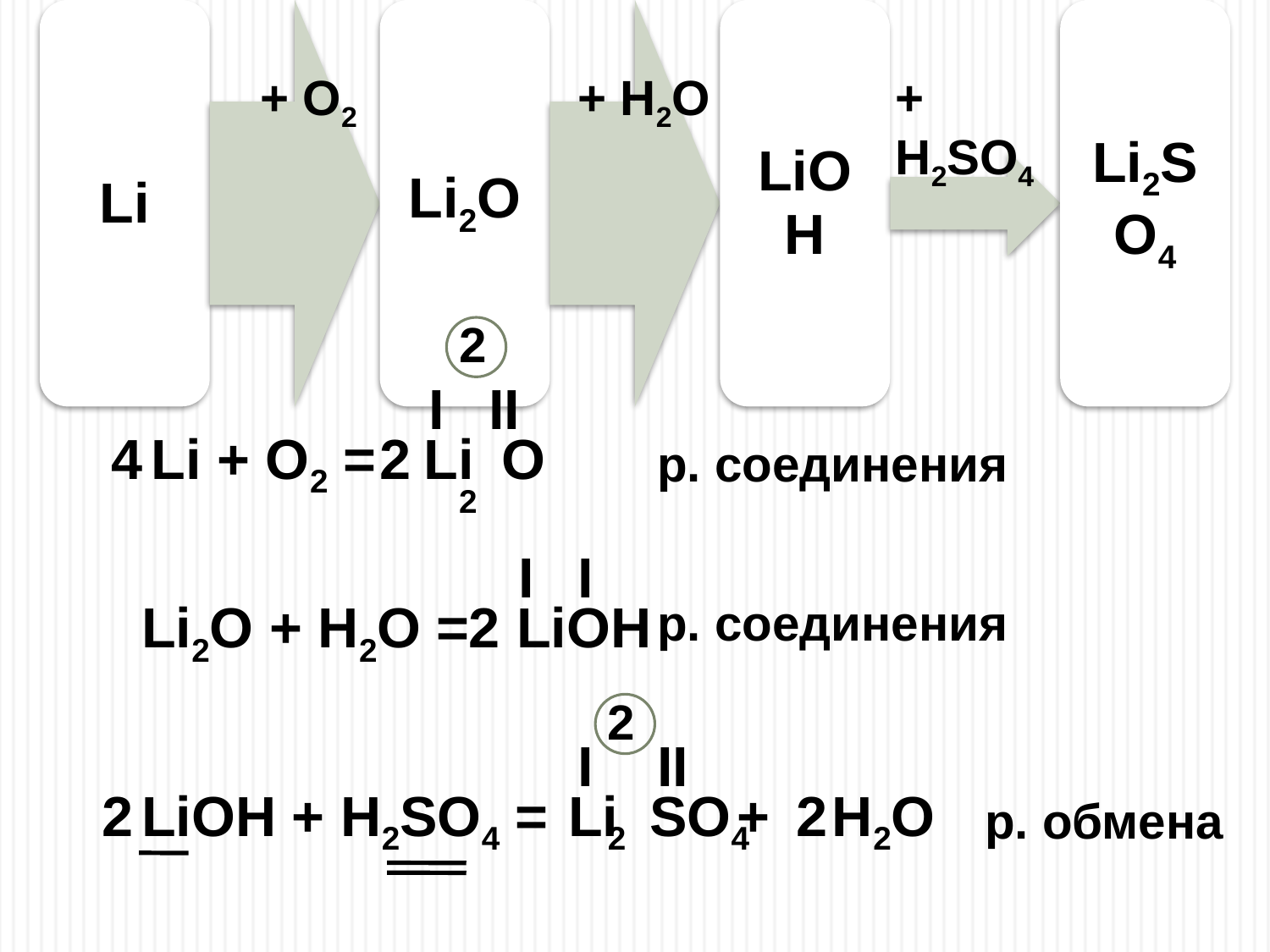

Li
Li2O
LiOH
Li2SO4
+ O2
+ H2O
+ H2SO4
2

I
II
4
Li + O2 =   Li   O
2
р. соединения
2
I
I
Li2O + H2O =   LiOH
2
р. соединения
2

I
II
2
LiOH + H2SO4 =
Li  SO4
2
+    H2O
2
р. обмена